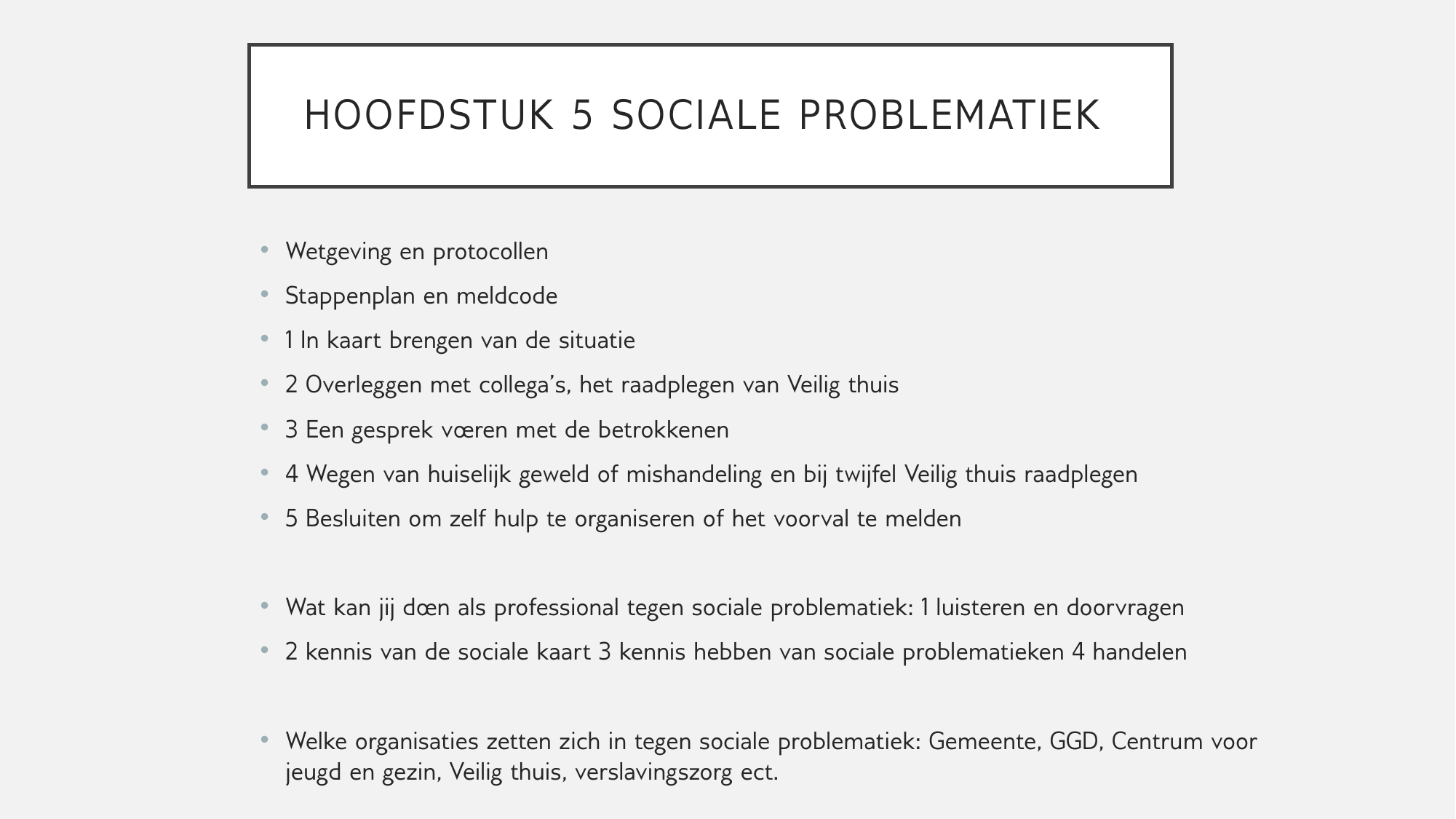

# Hoofdstuk 5 sociale problematiek
Wetgeving en protocollen
Stappenplan en meldcode
1 In kaart brengen van de situatie
2 Overleggen met collega’s, het raadplegen van Veilig thuis
3 Een gesprek voeren met de betrokkenen
4 Wegen van huiselijk geweld of mishandeling en bij twijfel Veilig thuis raadplegen
5 Besluiten om zelf hulp te organiseren of het voorval te melden

Wat kan jij doen als professional tegen sociale problematiek: 1 luisteren en doorvragen
2 kennis van de sociale kaart 3 kennis hebben van sociale problematieken 4 handelen

Welke organisaties zetten zich in tegen sociale problematiek: Gemeente, GGD, Centrum voor jeugd en gezin, Veilig thuis, verslavingszorg ect.